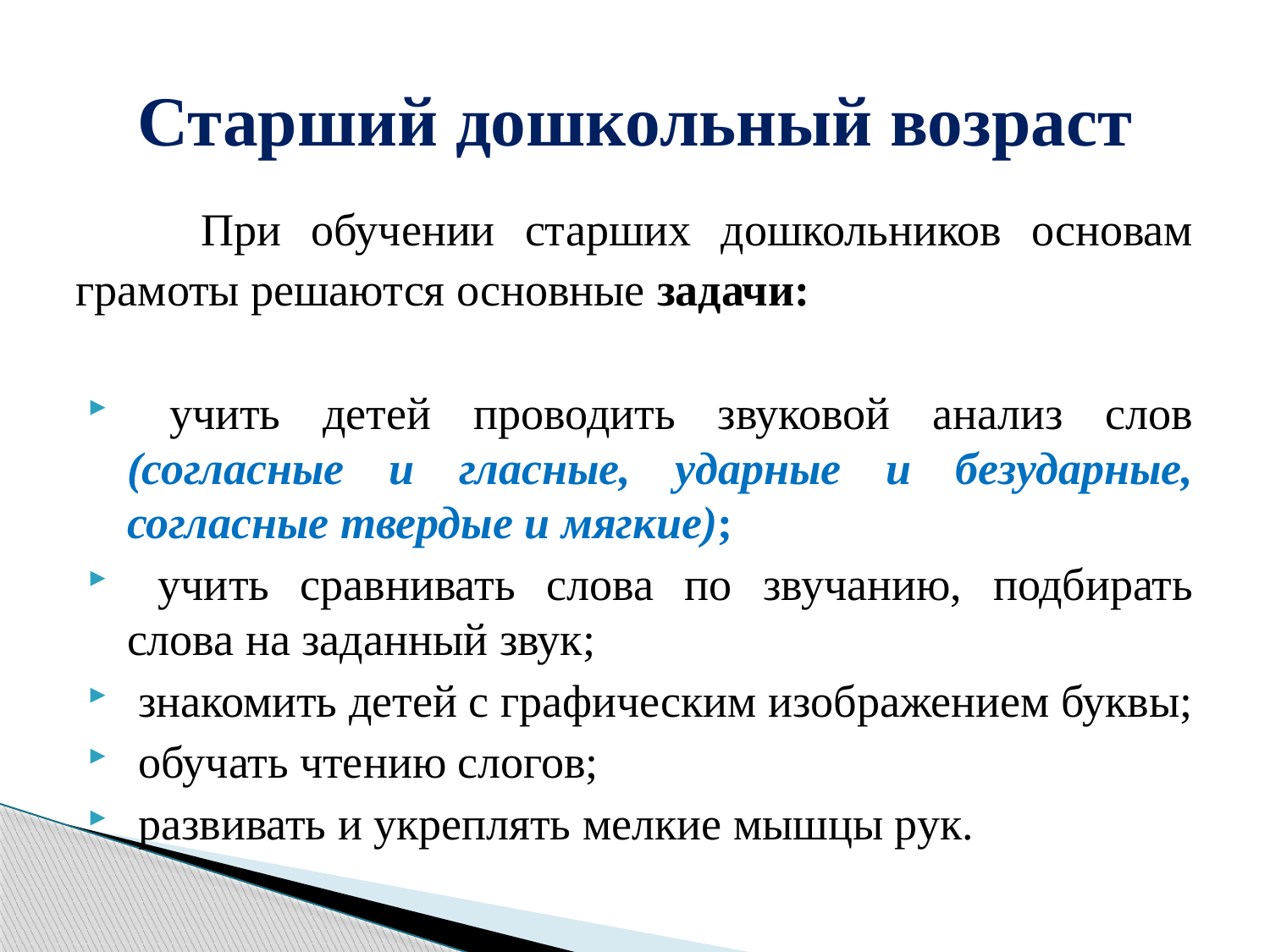

# Старший дошкольный возраст
   При обучении старших дошкольников основам грамоты решаются основные задачи:

 учить детей проводить звуковой анализ слов (согласные и гласные, ударные и безударные, согласные твердые и мягкие);
 учить сравнивать слова по звучанию, подбирать слова на заданный звук;
 знакомить детей с графическим изображением буквы;
 обучать чтению слогов;
 развивать и укреплять мелкие мышцы рук.